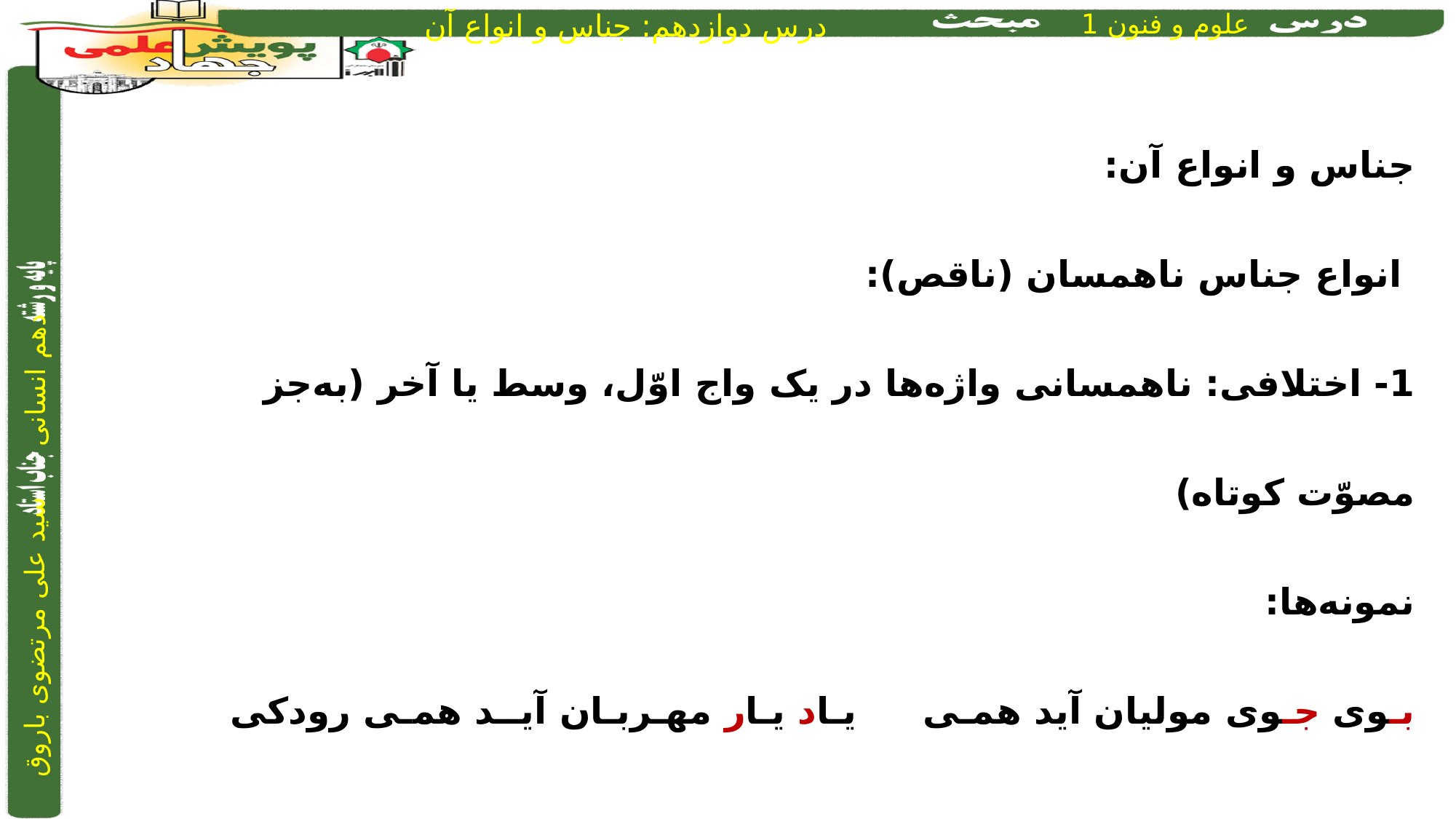

جناس و انواع آن:
 انواع جناس ناهمسان (ناقص):
1- اختلافی: ناهمسانی واژه‌ها در یک واج اوّل، وسط یا آخر (به‌جز مصوّت کوتاه)
نمونه‌ها:
بـوی جـوی مولیان آید همـی		 یـاد یـار مهـربـان آیــد همـی 	رودکی